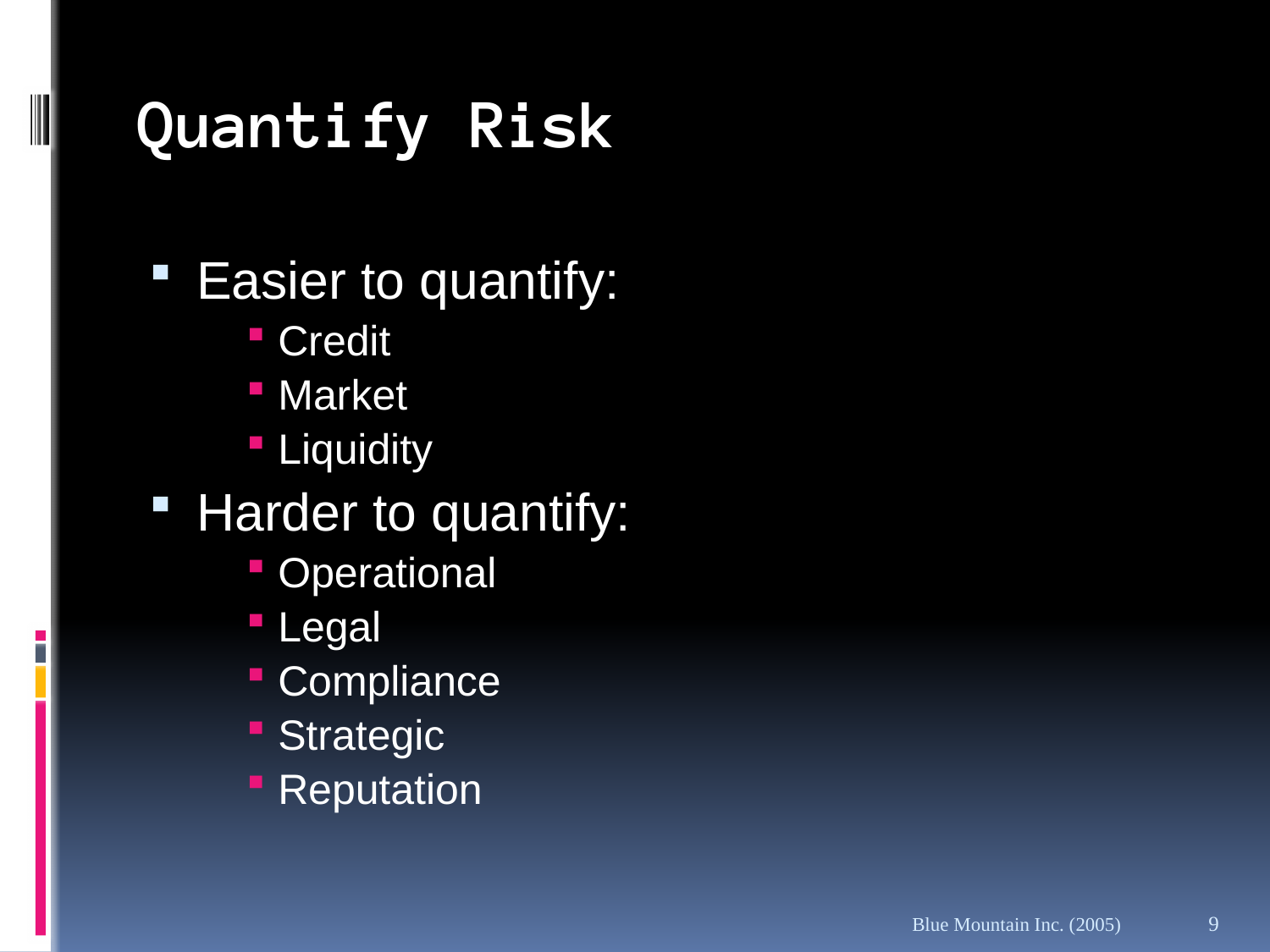

# Quantify Risk
Easier to quantify:
Credit
Market
Liquidity
Harder to quantify:
Operational
Legal
Compliance
Strategic
Reputation
Blue Mountain Inc. (2005)
9